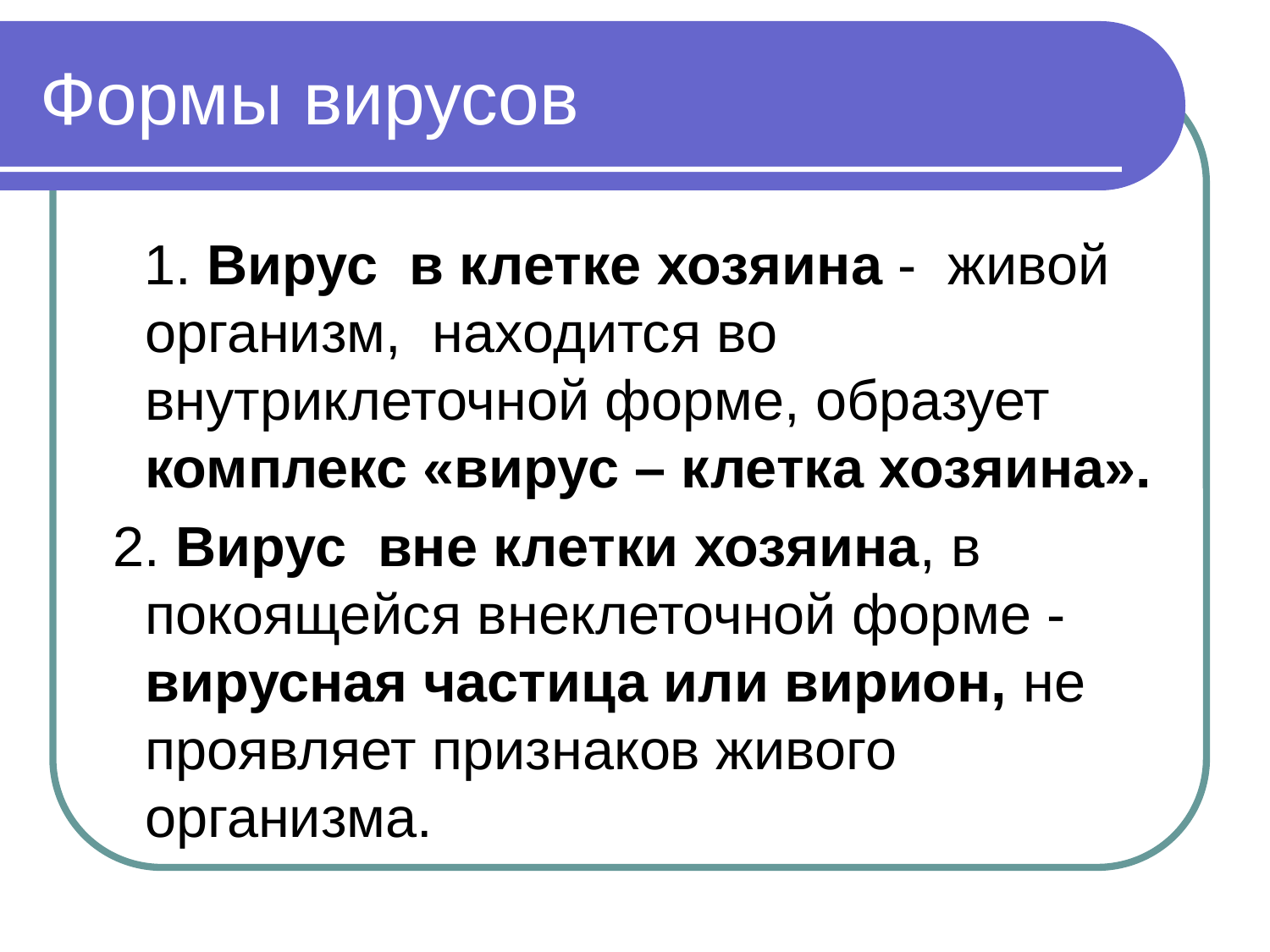

# Формы вирусов
   1. Вирус  в клетке хозяина -  живой организм,  находится во внутриклеточной форме, образует комплекс «вирус – клетка хозяина».
 2. Вирус  вне клетки хозяина, в покоящейся внеклеточной форме -  вирусная частица или вирион, не проявляет признаков живого организма.